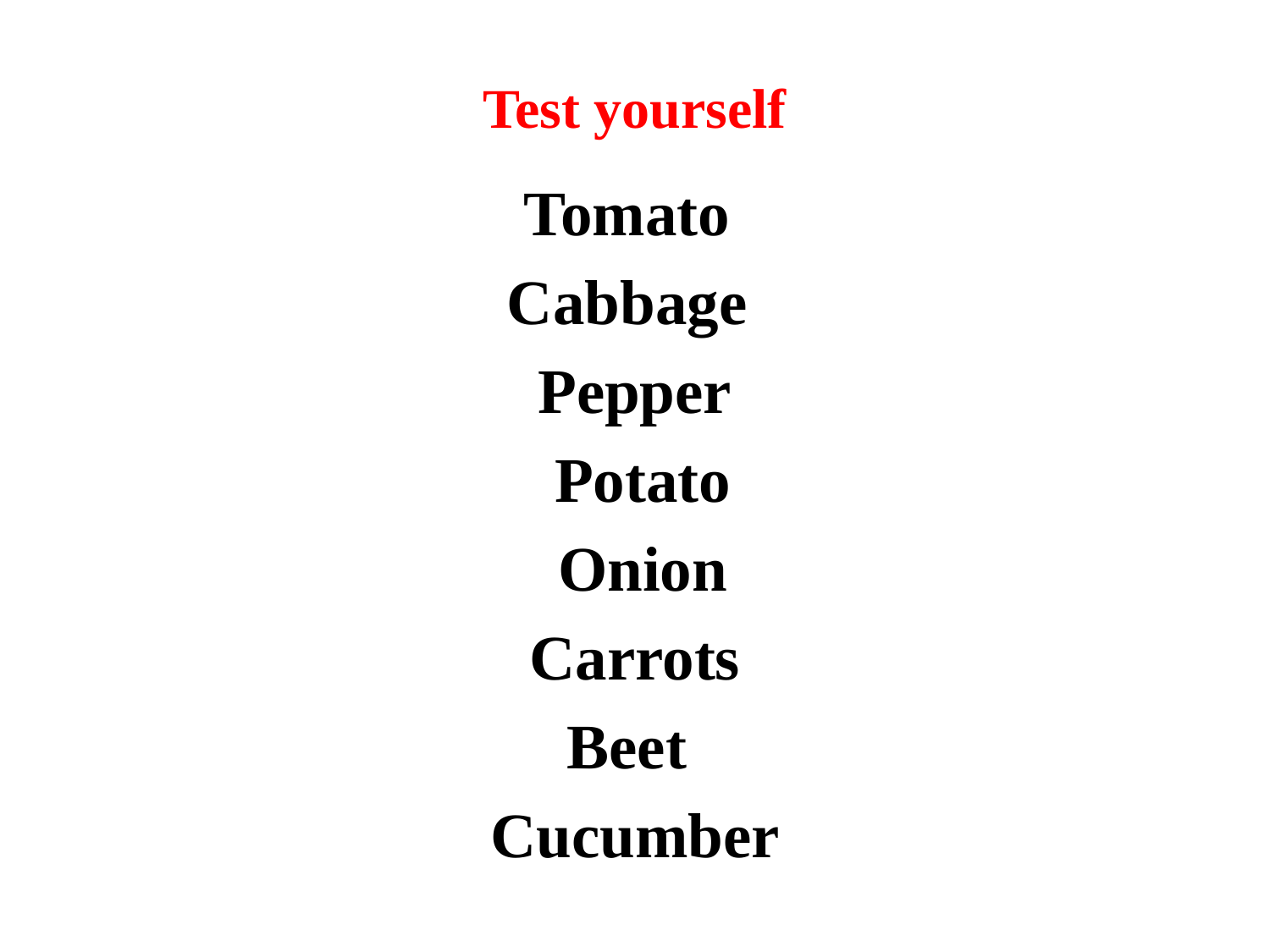

# Test yourself
Tomato
Cabbage
Pepper
 Potato
 Onion
 Carrots
Beet
Cucumber